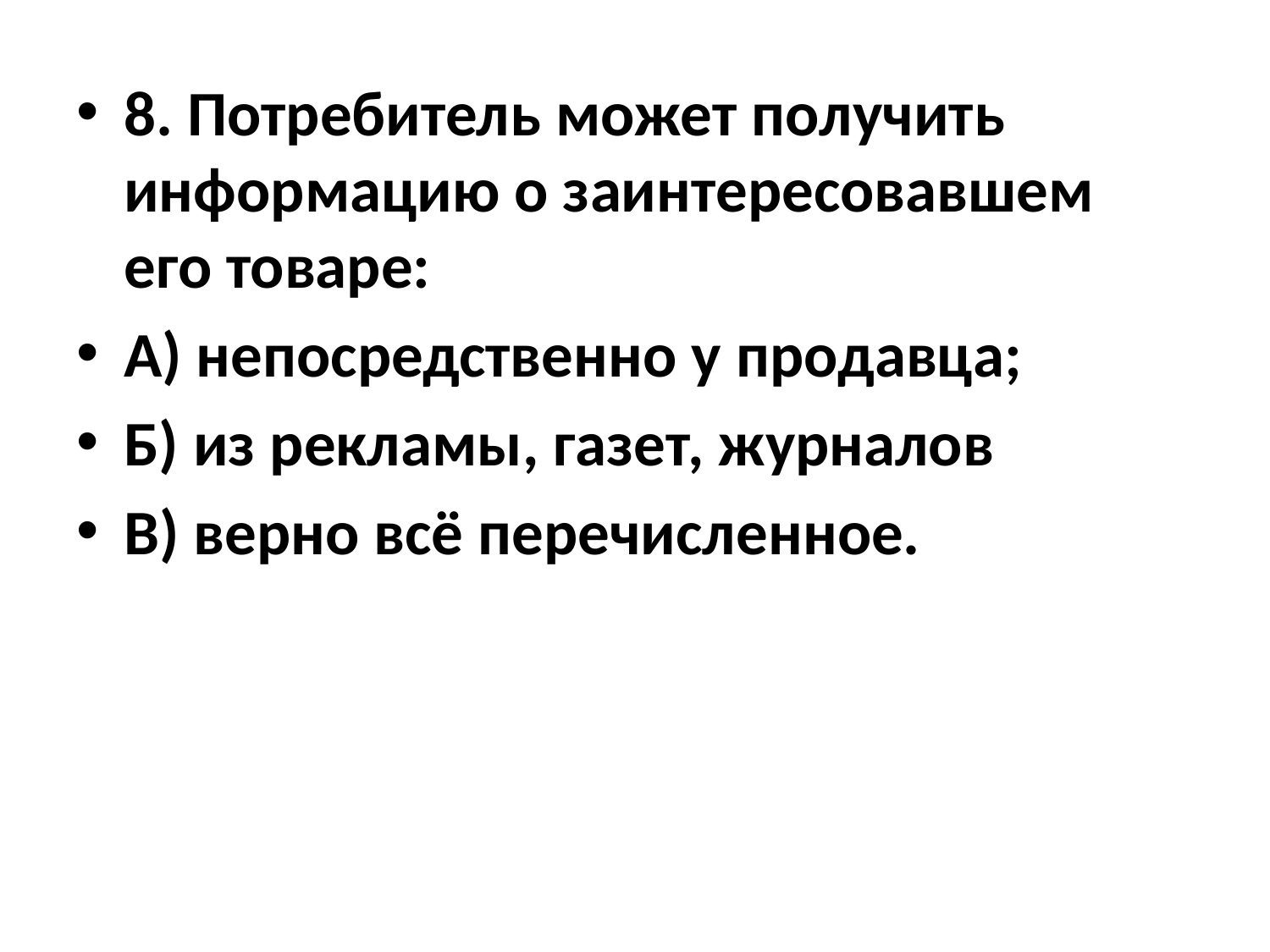

8. Потребитель может получить информацию о заинтересовавшем его товаре:
А) непосредственно у продавца;
Б) из рекламы, газет, журналов
В) верно всё перечисленное.